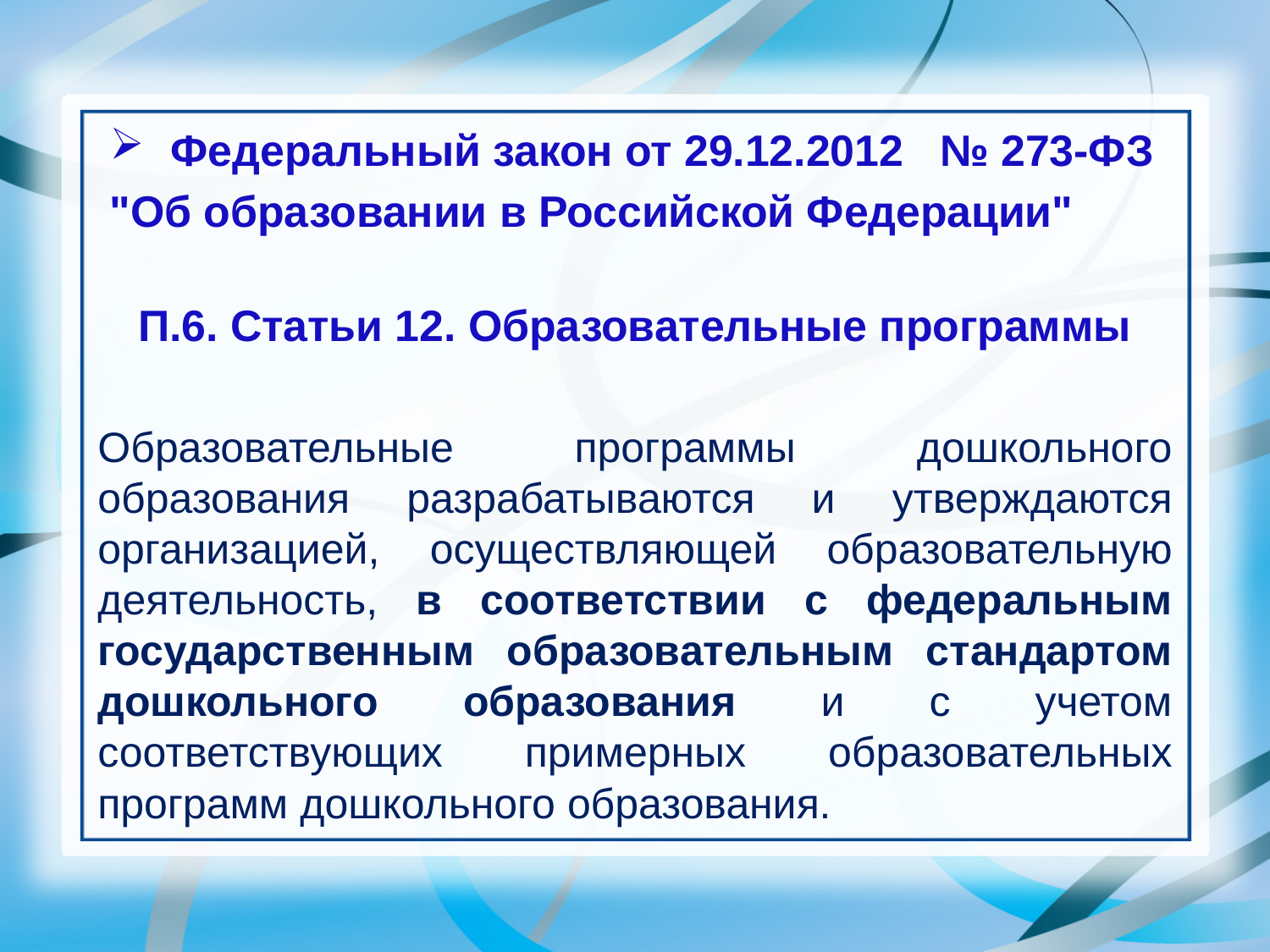

Федеральный закон от 29.12.2012   № 273-ФЗ
 "Об образовании в Российской Федерации"
П.6. Статьи 12. Образовательные программы

Образовательные программы дошкольного образования разрабатываются и утверждаются организацией, осуществляющей образовательную деятельность, в соответствии с федеральным государственным образовательным стандартом дошкольного образования и с учетом соответствующих примерных образовательных программ дошкольного образования.